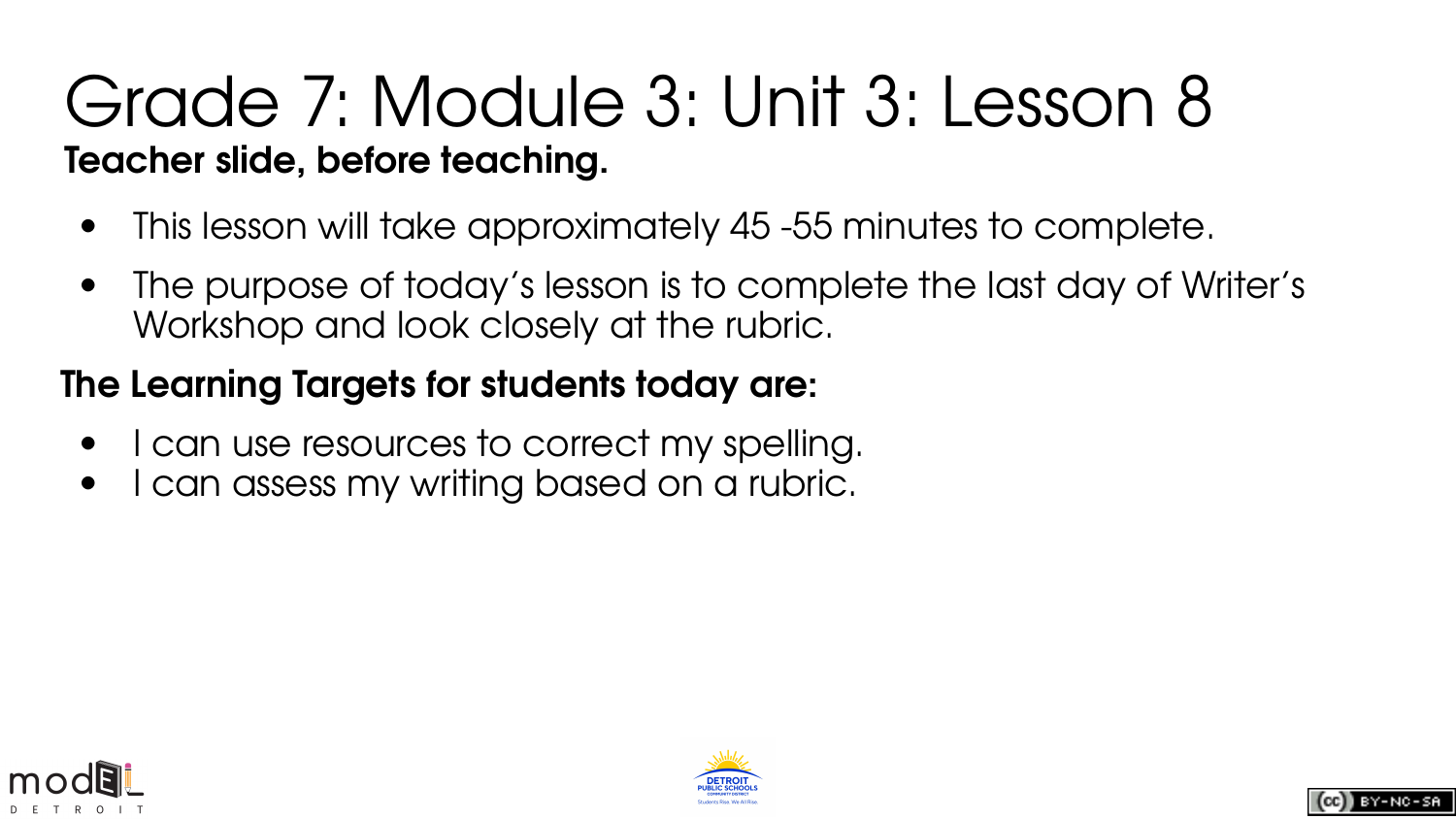

Grade 7: Module 3: Unit 3: Lesson 8
Teacher slide, before teaching.
This lesson will take approximately 45 -55 minutes to complete.
The purpose of today’s lesson is to complete the last day of Writer’s Workshop and look closely at the rubric.
The Learning Targets for students today are:
I can use resources to correct my spelling.
I can assess my writing based on a rubric.